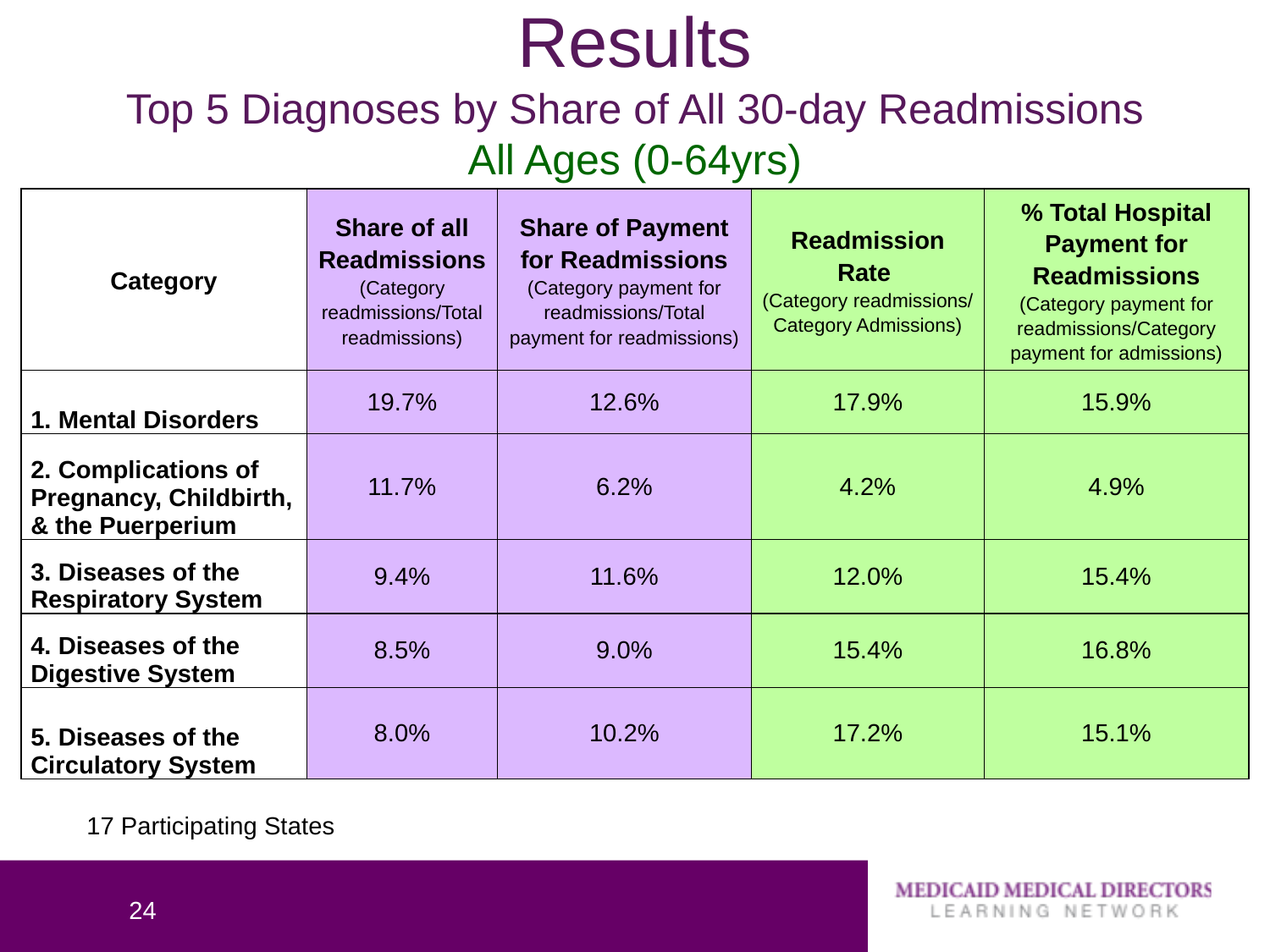

# Results Top 5 Diagnoses by Share of All 30-day Readmissions All Ages (0-64yrs)
| Category | Share of all Readmissions (Category readmissions/Total readmissions) | Share of Payment for Readmissions (Category payment for readmissions/Total payment for readmissions) | Readmission Rate (Category readmissions/ Category Admissions) | % Total Hospital Payment for Readmissions (Category payment for readmissions/Category payment for admissions) |
| --- | --- | --- | --- | --- |
| 1. Mental Disorders | 19.7% | 12.6% | 17.9% | 15.9% |
| 2. Complications of Pregnancy, Childbirth, & the Puerperium | 11.7% | 6.2% | 4.2% | 4.9% |
| 3. Diseases of the Respiratory System | 9.4% | 11.6% | 12.0% | 15.4% |
| 4. Diseases of the Digestive System | 8.5% | 9.0% | 15.4% | 16.8% |
| 5. Diseases of the Circulatory System | 8.0% | 10.2% | 17.2% | 15.1% |
17 Participating States
24